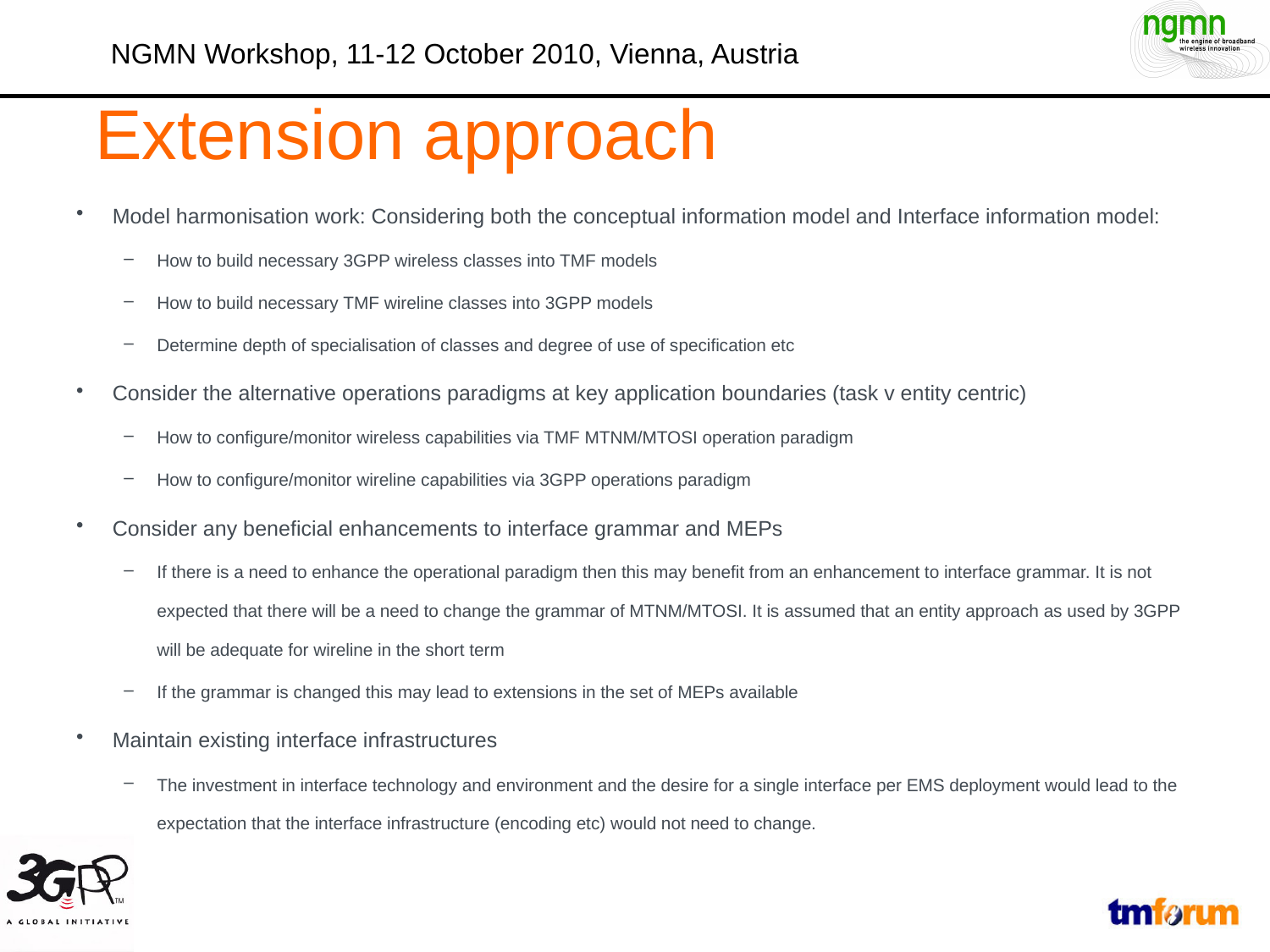

Extension approach
Model harmonisation work: Considering both the conceptual information model and Interface information model:
How to build necessary 3GPP wireless classes into TMF models
How to build necessary TMF wireline classes into 3GPP models
Determine depth of specialisation of classes and degree of use of specification etc
Consider the alternative operations paradigms at key application boundaries (task v entity centric)
How to configure/monitor wireless capabilities via TMF MTNM/MTOSI operation paradigm
How to configure/monitor wireline capabilities via 3GPP operations paradigm
Consider any beneficial enhancements to interface grammar and MEPs
If there is a need to enhance the operational paradigm then this may benefit from an enhancement to interface grammar. It is not expected that there will be a need to change the grammar of MTNM/MTOSI. It is assumed that an entity approach as used by 3GPP will be adequate for wireline in the short term
If the grammar is changed this may lead to extensions in the set of MEPs available
Maintain existing interface infrastructures
The investment in interface technology and environment and the desire for a single interface per EMS deployment would lead to the expectation that the interface infrastructure (encoding etc) would not need to change.